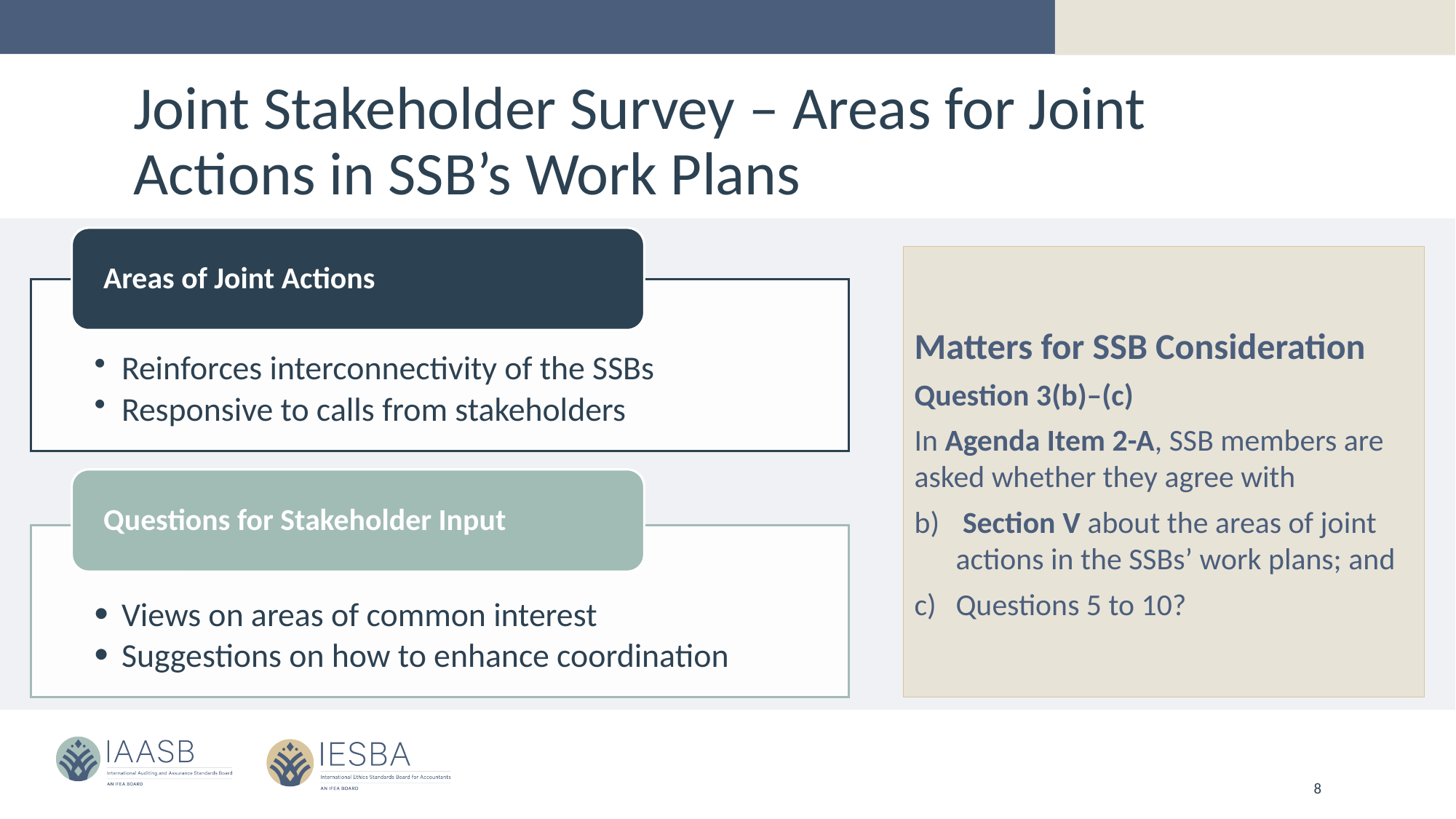

# Joint Stakeholder Survey – Areas for Joint Actions in SSB’s Work Plans
Reinforces interconnectivity of the SSBs
Responsive to calls from stakeholders
Areas of Joint Actions
Views on areas of common interest
Suggestions on how to enhance coordination
Questions for Stakeholder Input
Matters for SSB Consideration
Question 3(b)–(c)
In Agenda Item 2-A, SSB members are asked whether they agree with
 Section V about the areas of joint actions in the SSBs’ work plans; and
Questions 5 to 10?
8